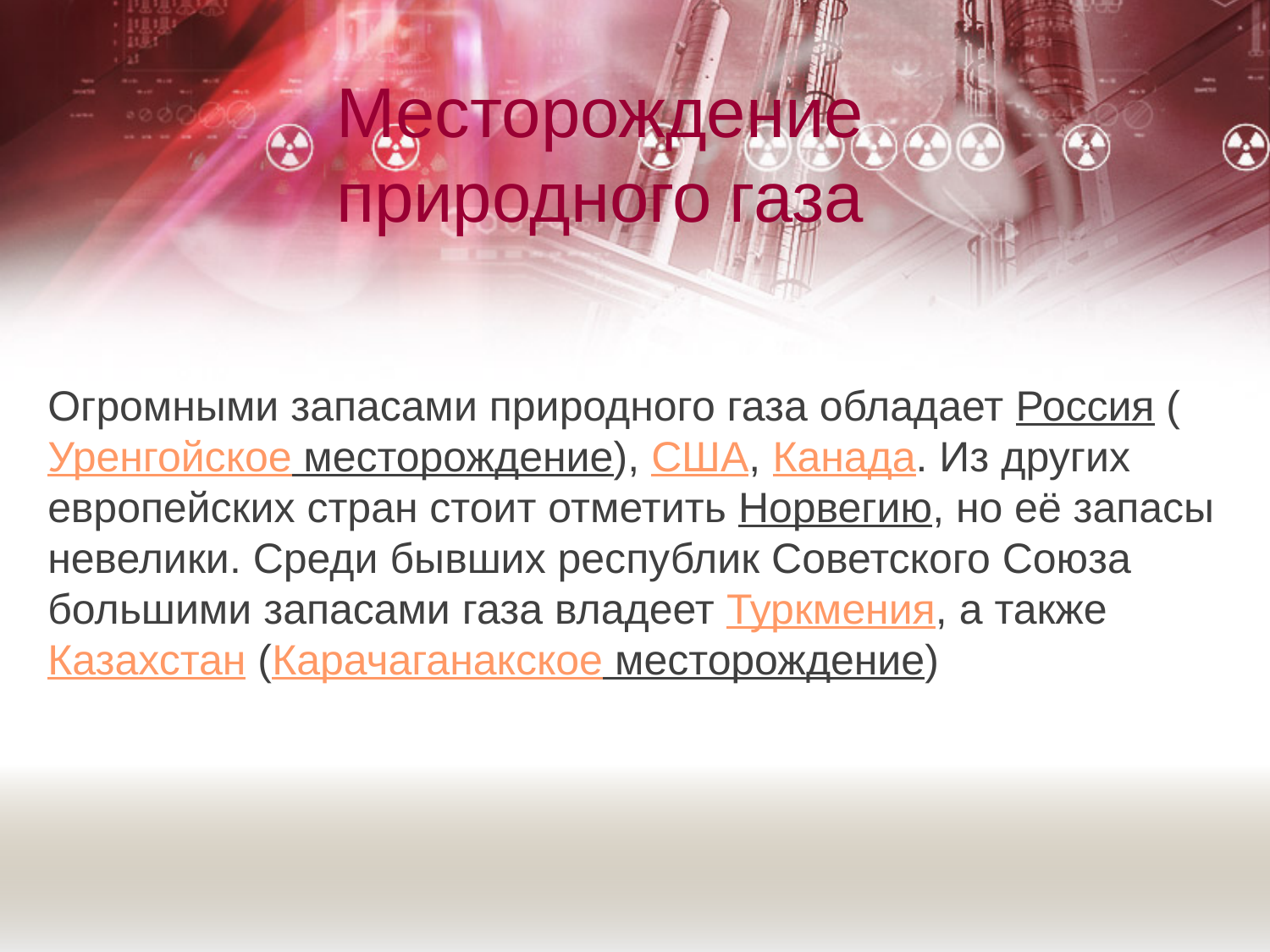

# Месторождение природного газа
Огромными запасами природного газа обладает Россия (Уренгойское месторождение), США, Канада. Из других европейских стран стоит отметить Норвегию, но её запасы невелики. Среди бывших республик Советского Союза большими запасами газа владеет Туркмения, а также Казахстан (Карачаганакское месторождение)